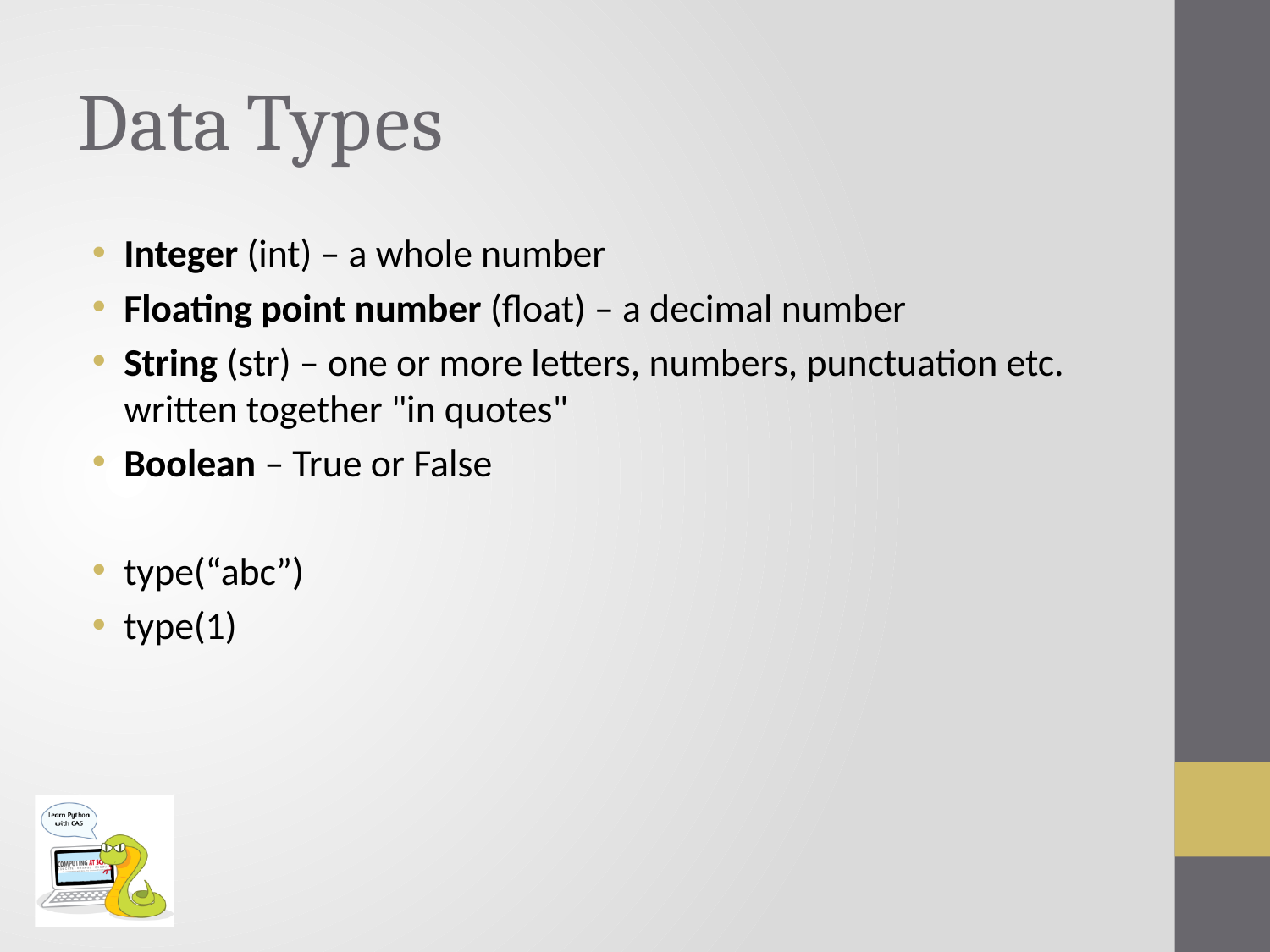

# Data Types
Integer (int) – a whole number
Floating point number (float) – a decimal number
String (str) – one or more letters, numbers, punctuation etc. written together "in quotes"
Boolean – True or False

type(“abc”)
type(1)